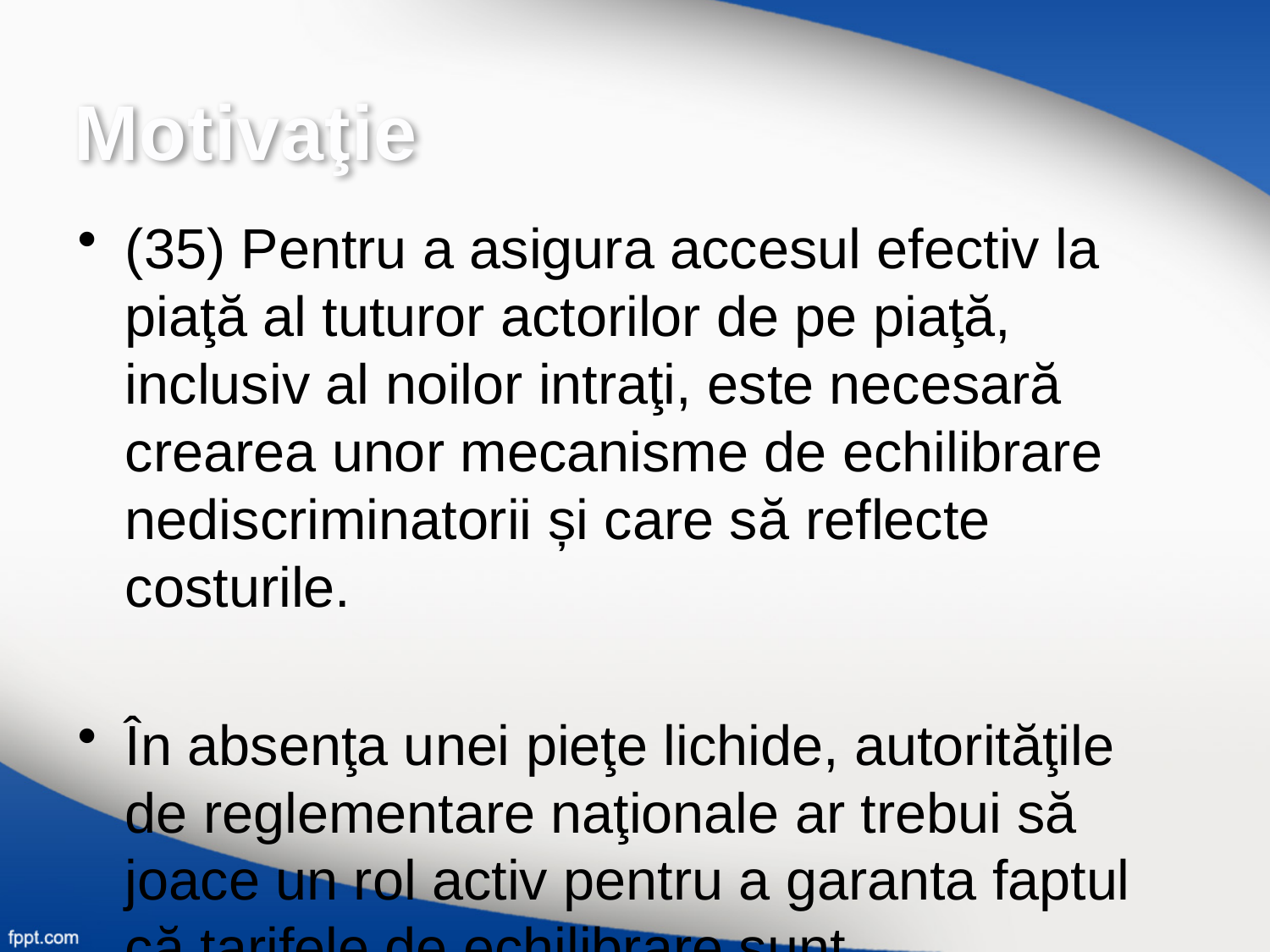

Motivaţie
(35) Pentru a asigura accesul efectiv la piaţă al tuturor actorilor de pe piaţă, inclusiv al noilor intraţi, este necesară crearea unor mecanisme de echilibrare nediscriminatorii și care să reflecte costurile.

În absenţa unei pieţe lichide, autorităţile de reglementare naţionale ar trebui să joace un rol activ pentru a garanta faptul că tarifele de echilibrare sunt nediscriminatorii și reflectă costurile.